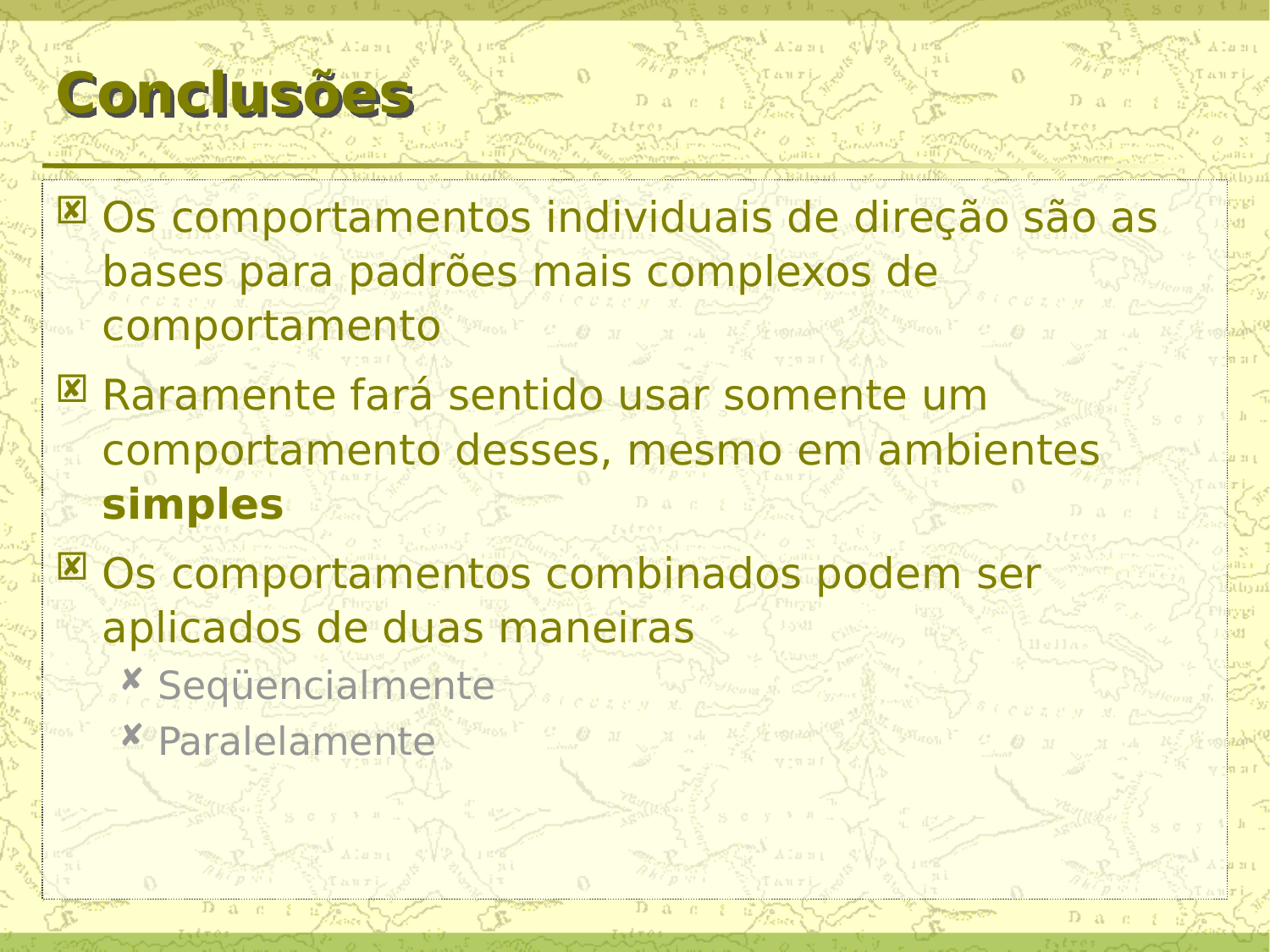

# Conclusões
Os comportamentos individuais de direção são as bases para padrões mais complexos de comportamento
Raramente fará sentido usar somente um comportamento desses, mesmo em ambientes simples
Os comportamentos combinados podem ser aplicados de duas maneiras
Seqüencialmente
Paralelamente